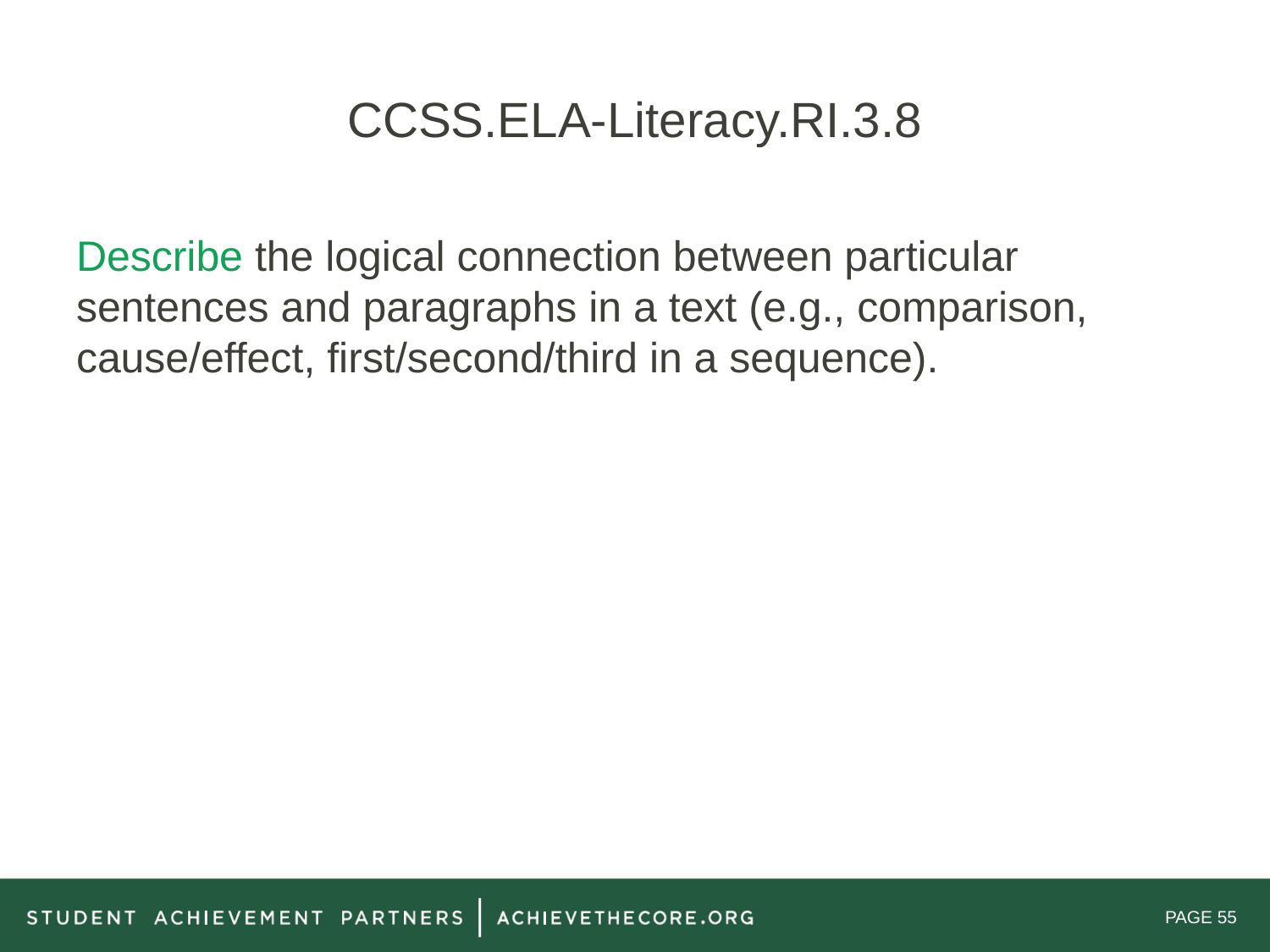

# CCSS.ELA-Literacy.RI.3.8
Describe the logical connection between particular sentences and paragraphs in a text (e.g., comparison, cause/effect, first/second/third in a sequence).